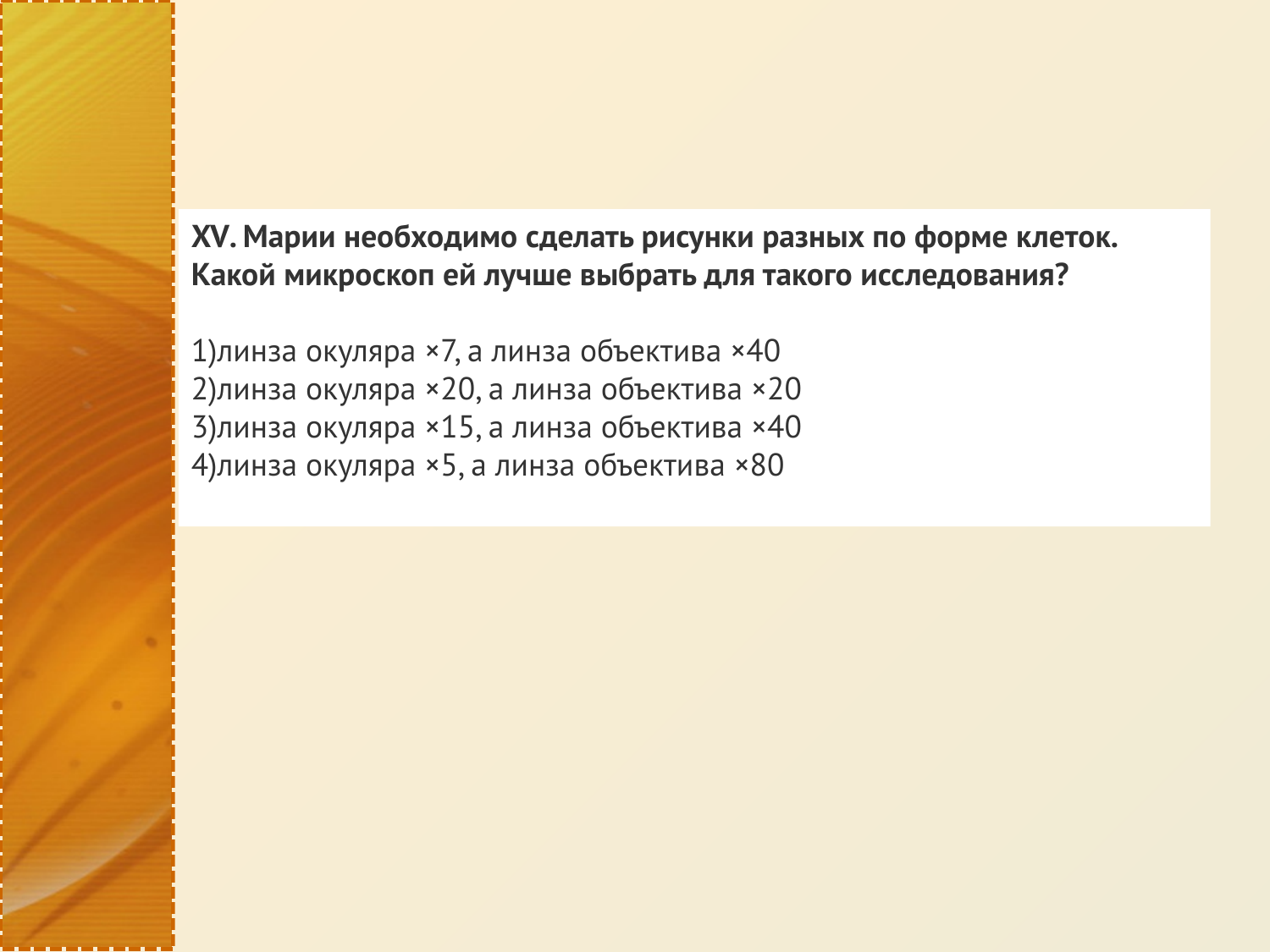

XV. Марии необходимо сделать рисунки разных по форме клеток. Какой микроскоп ей лучше выбрать для такого исследования?

1)линза окуляра ×7, а линза объектива ×40
2)линза окуляра ×20, а линза объектива ×20
3)линза окуляра ×15, а линза объектива ×40
4)линза окуляра ×5, а линза объектива ×80